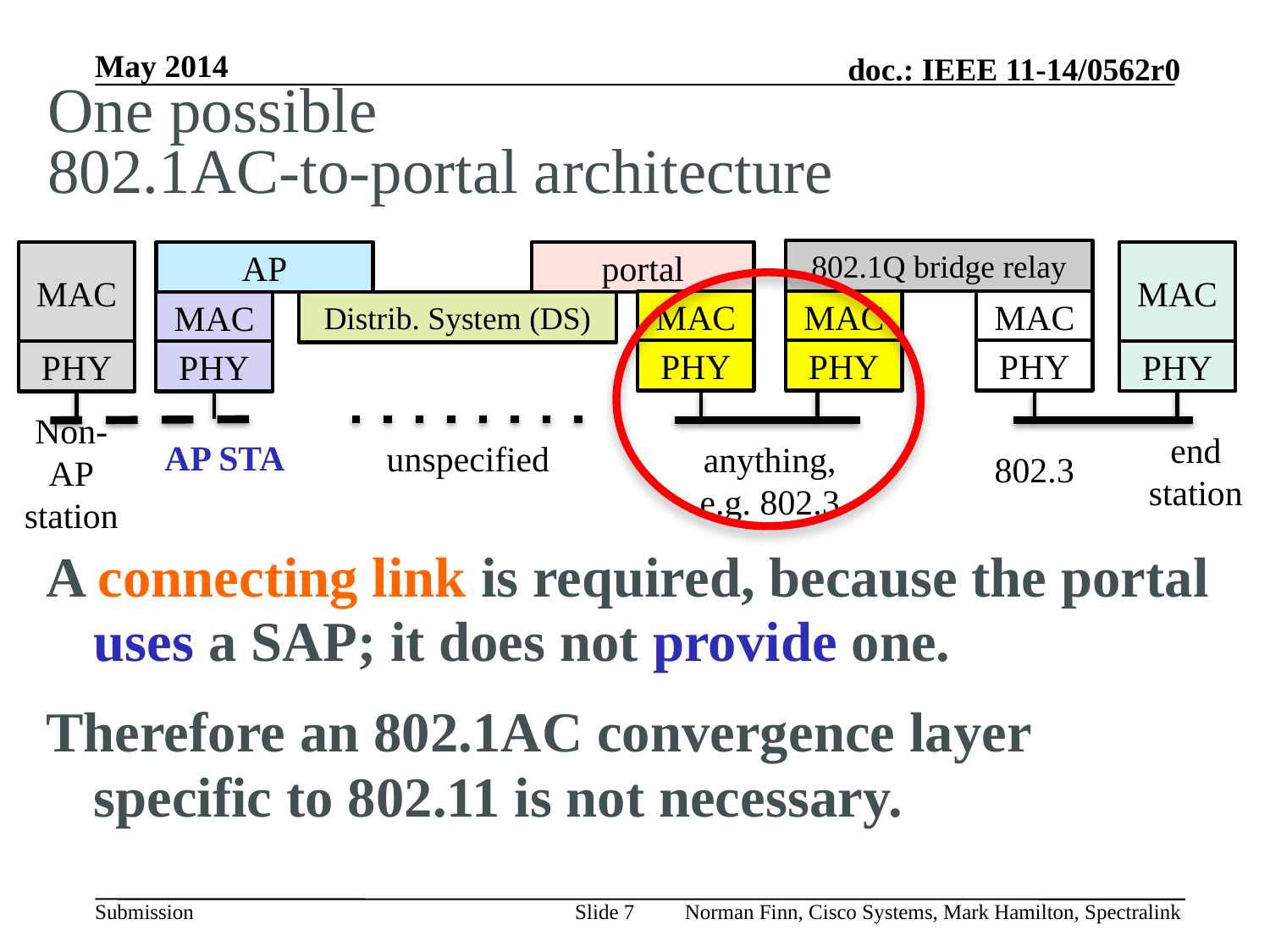

# One possible 802.1AC-to-portal architecture
802.1Q bridge relay
MAC
MAC
AP
portal

MAC
PHY
MAC
PHY
MAC
PHY
MAC
Distrib. System (DS)
PHY
PHY
PHY
AP STA
unspecified
anything,
e.g. 802.3
802.3
end station
Non-AP
station
A connecting link is required, because the portal uses a SAP; it does not provide one.
Therefore an 802.1AC convergence layer specific to 802.11 is not necessary.